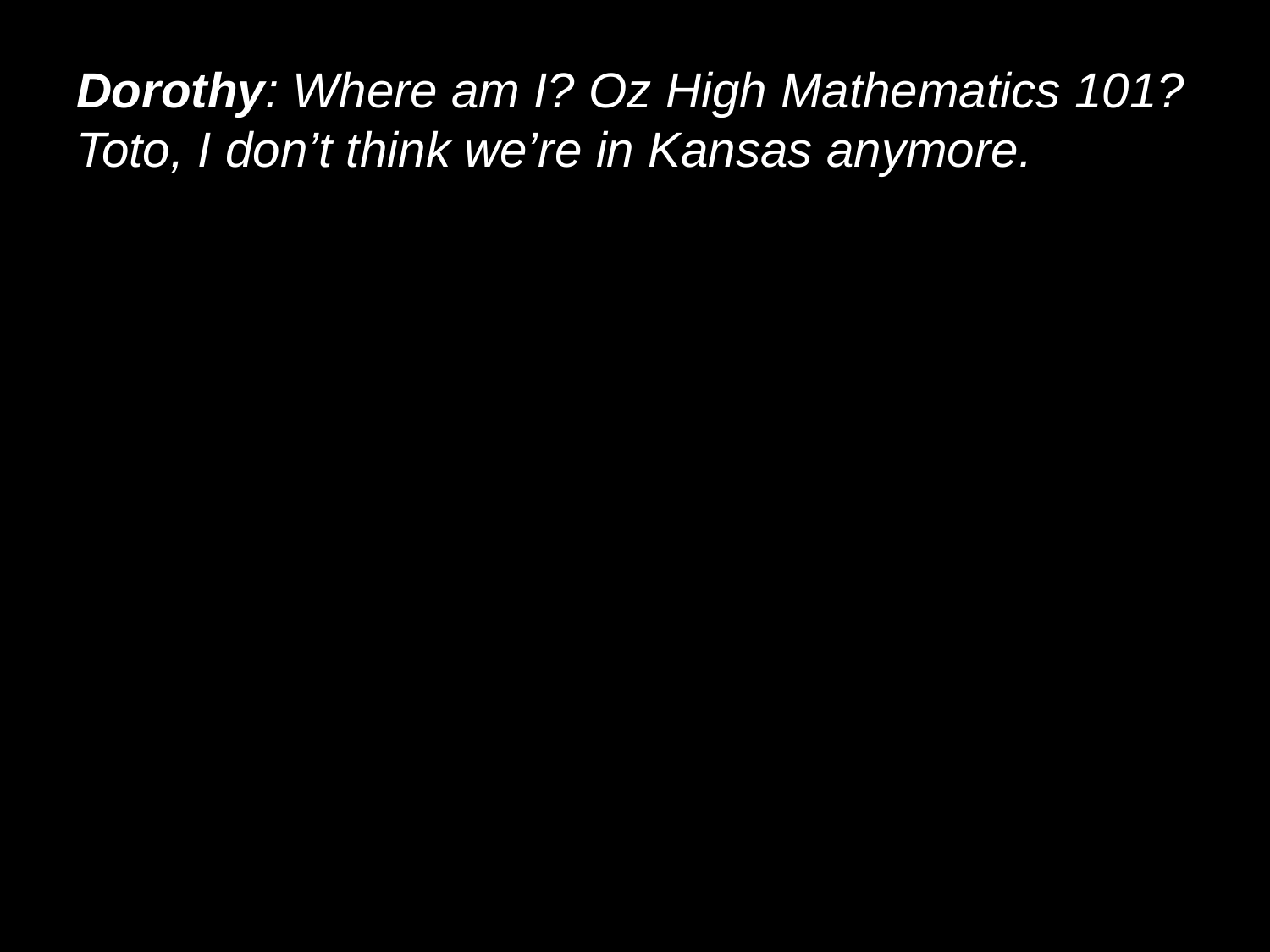

# Dorothy: Where am I? Oz High Mathematics 101? Toto, I don’t think we’re in Kansas anymore.